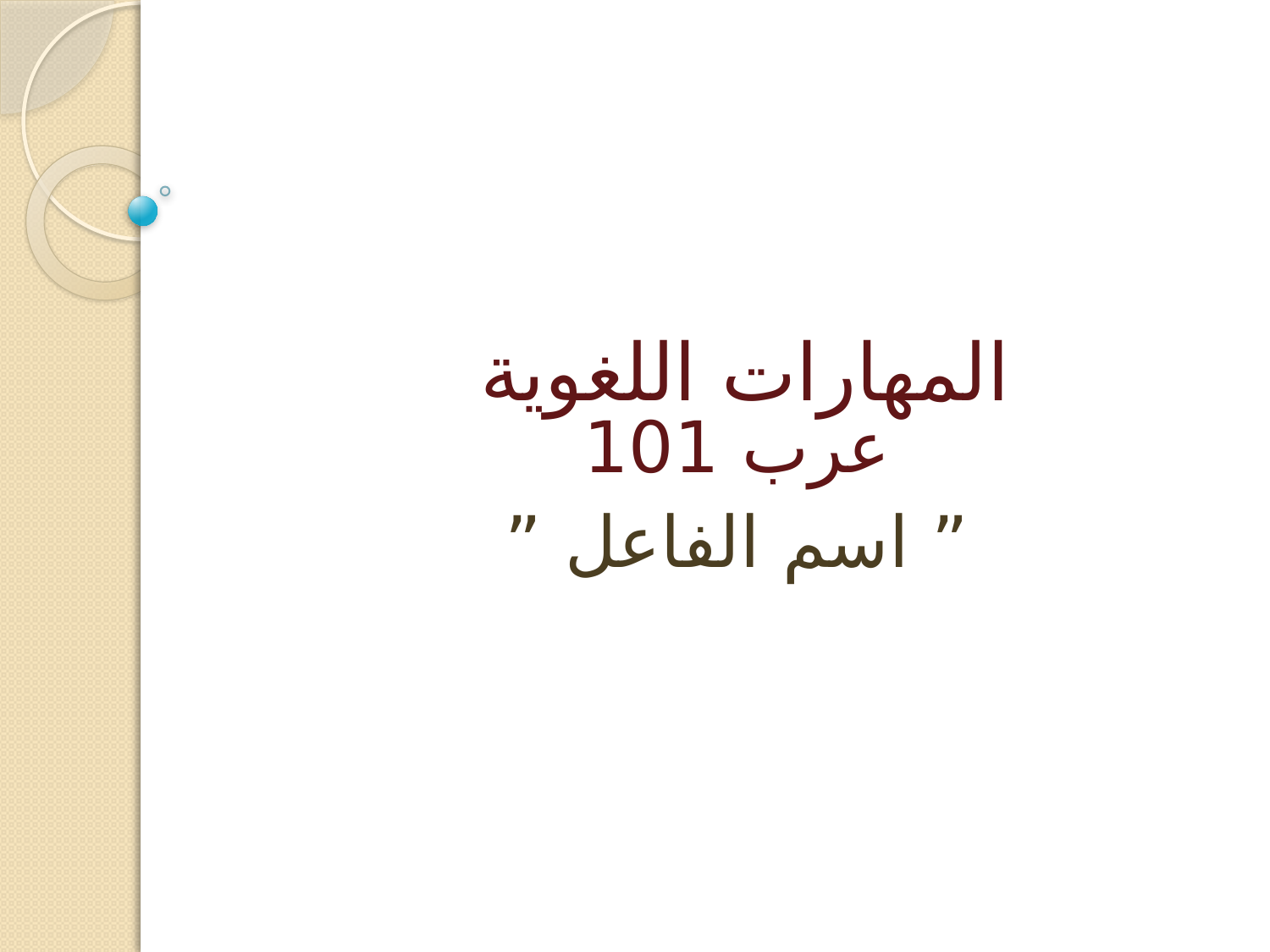

# المهارات اللغوية
عرب 101
” اسم الفاعل ”